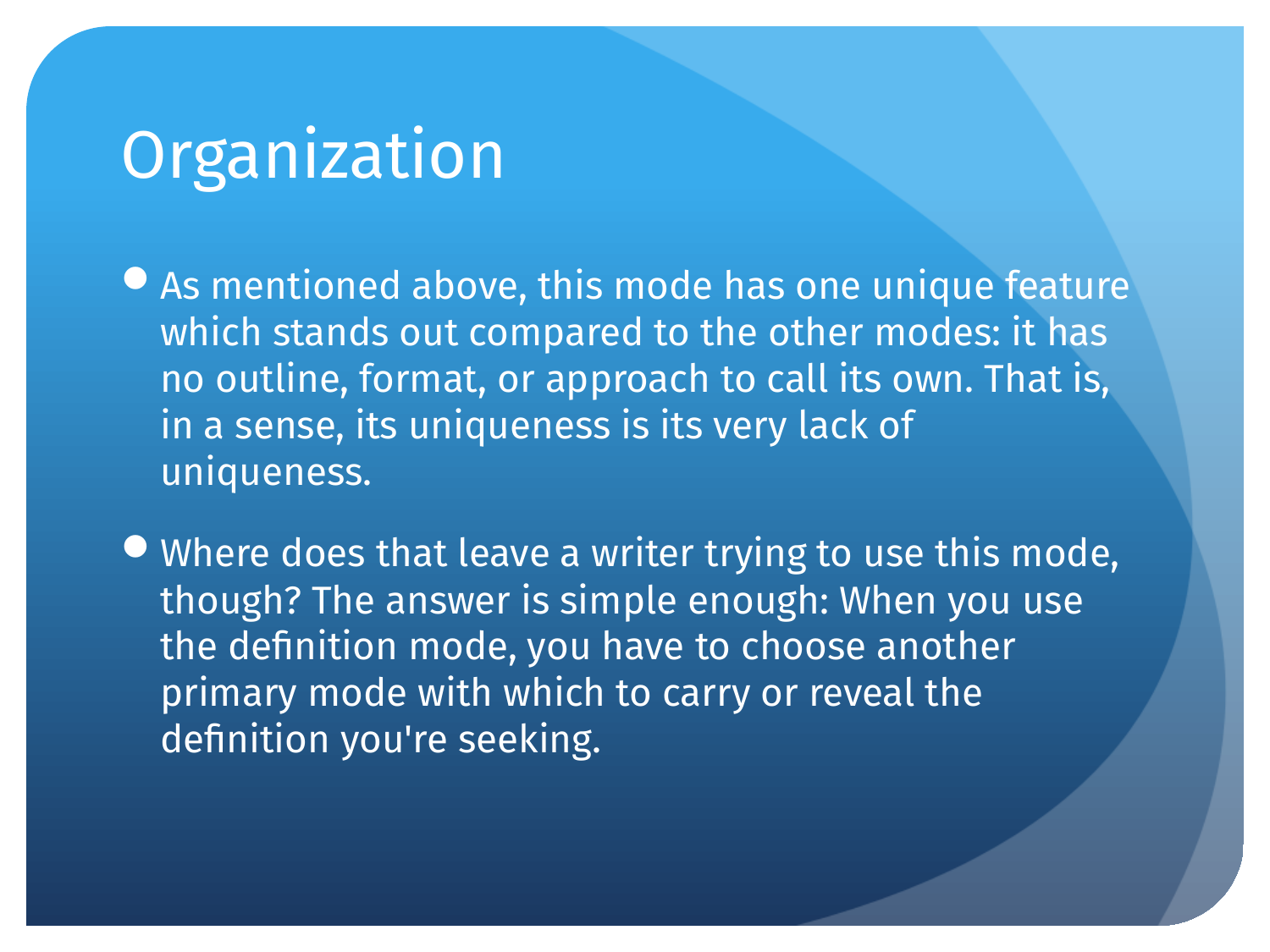

# Organization
As mentioned above, this mode has one unique feature which stands out compared to the other modes: it has no outline, format, or approach to call its own. That is, in a sense, its uniqueness is its very lack of uniqueness.
Where does that leave a writer trying to use this mode, though? The answer is simple enough: When you use the definition mode, you have to choose another primary mode with which to carry or reveal the definition you're seeking.